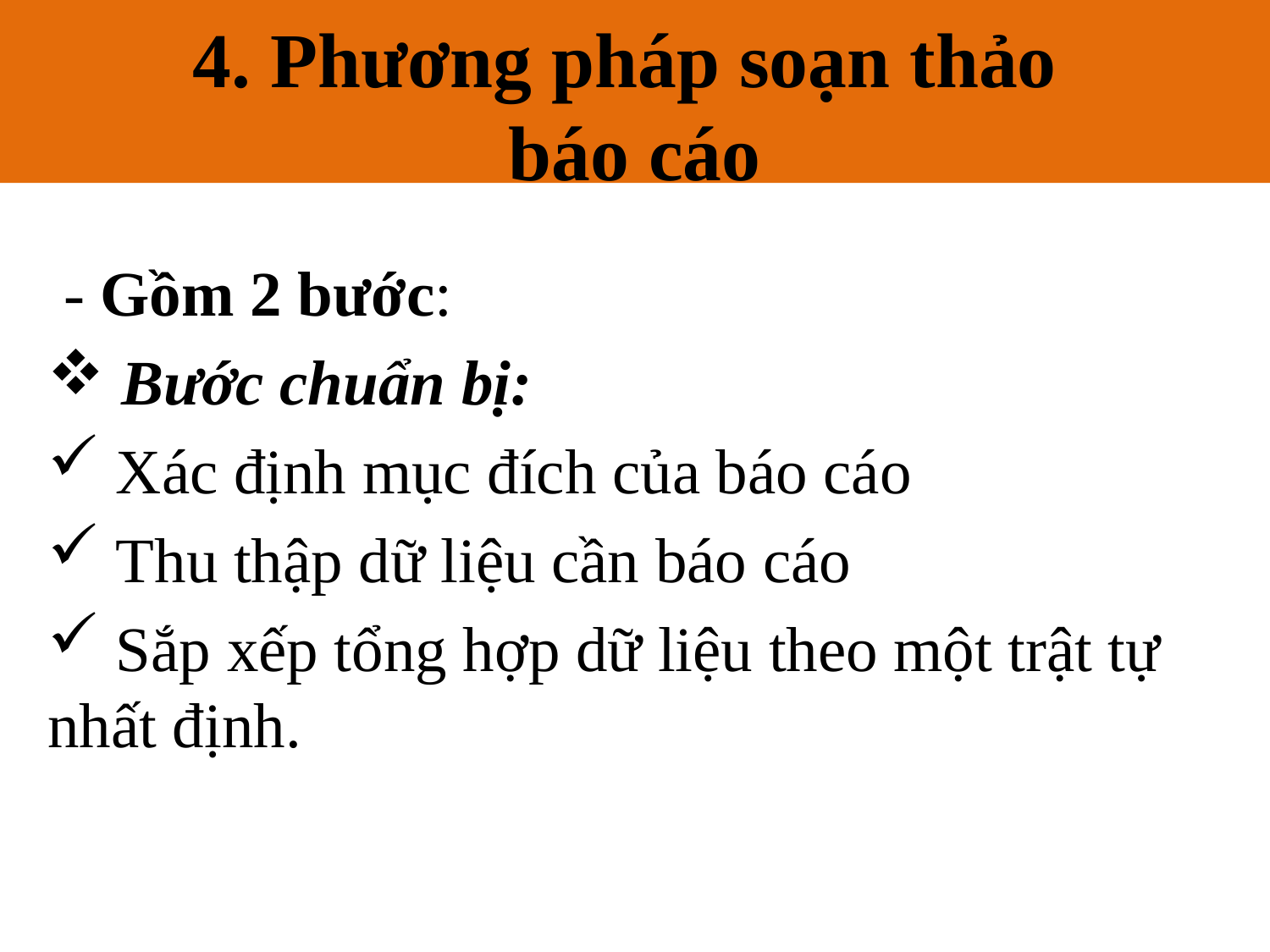

4. Phương pháp soạn thảo
báo cáo
# 4. Phương pháp soạn thảo báo cáo
 - Gồm 2 bước:
 Bước chuẩn bị:
 Xác định mục đích của báo cáo
 Thu thập dữ liệu cần báo cáo
 Sắp xếp tổng hợp dữ liệu theo một trật tự nhất định.